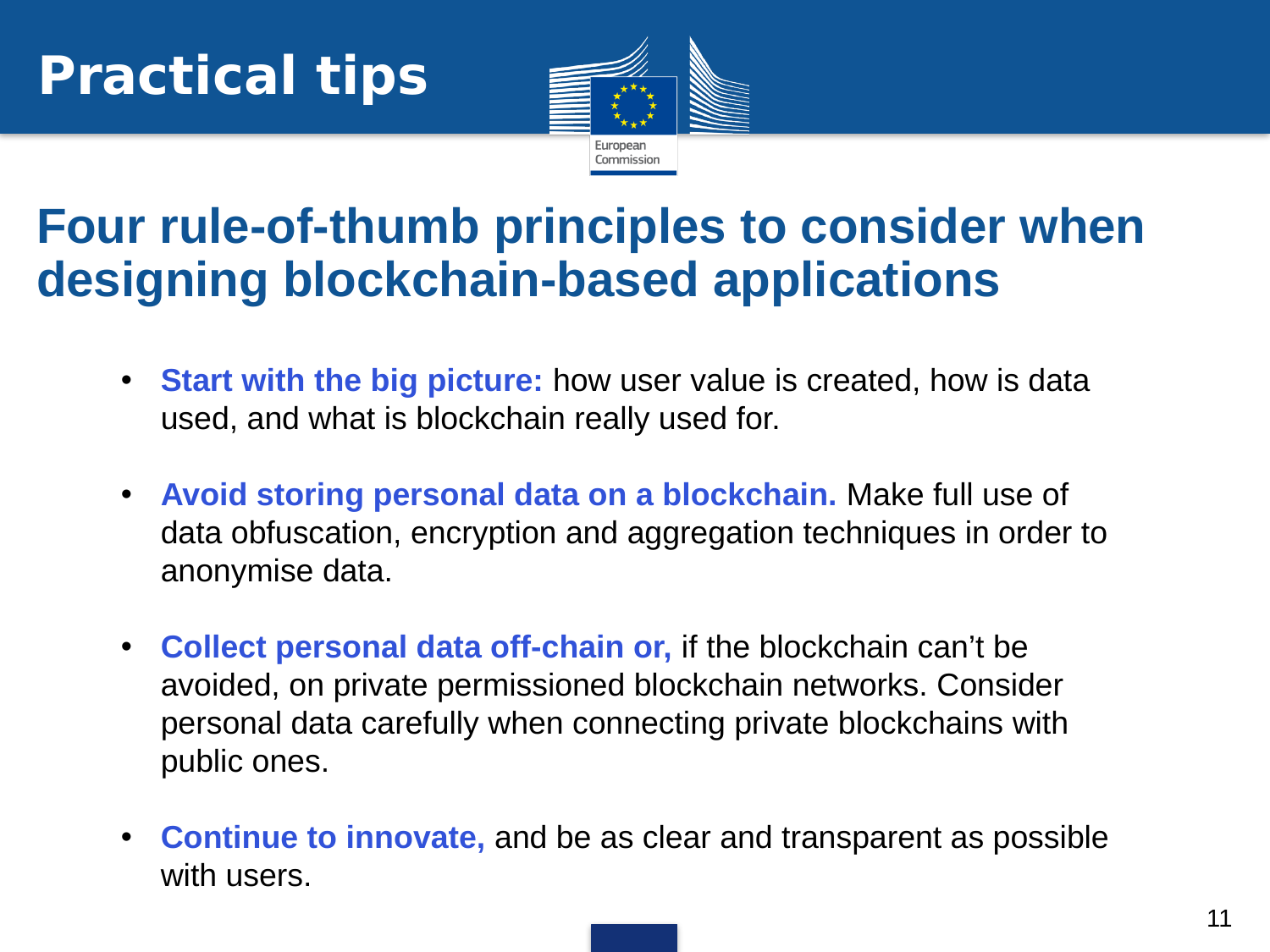

# Practical tips
Four rule-of-thumb principles to consider when designing blockchain-based applications
Start with the big picture: how user value is created, how is data used, and what is blockchain really used for.

Avoid storing personal data on a blockchain. Make full use of data obfuscation, encryption and aggregation techniques in order to anonymise data.

Collect personal data off-chain or, if the blockchain can’t be avoided, on private permissioned blockchain networks. Consider personal data carefully when connecting private blockchains with public ones.

Continue to innovate, and be as clear and transparent as possible with users.
11
11